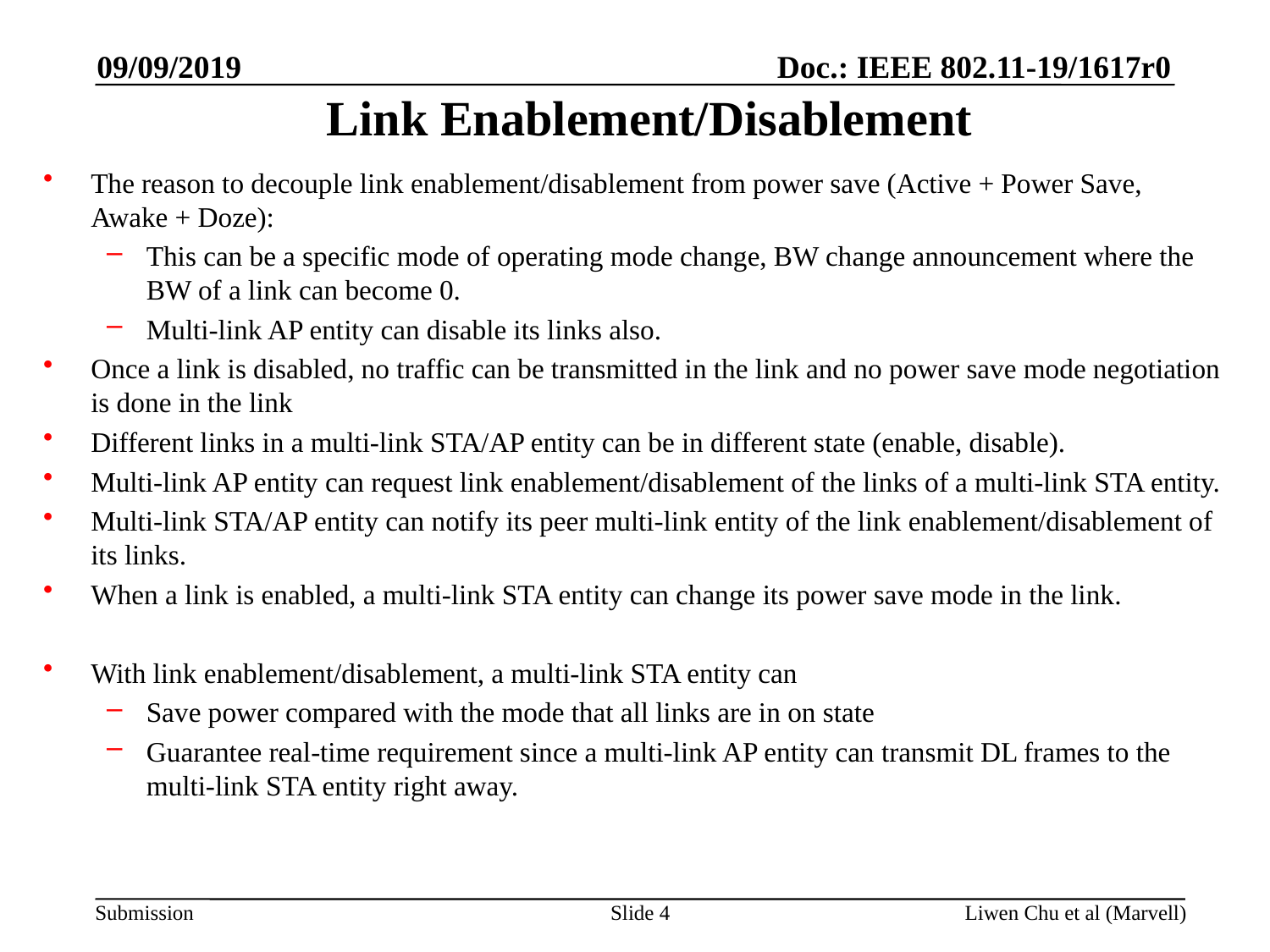

09/09/2019
# Link Enablement/Disablement
The reason to decouple link enablement/disablement from power save (Active + Power Save, Awake + Doze):
This can be a specific mode of operating mode change, BW change announcement where the BW of a link can become 0.
Multi-link AP entity can disable its links also.
Once a link is disabled, no traffic can be transmitted in the link and no power save mode negotiation is done in the link
Different links in a multi-link STA/AP entity can be in different state (enable, disable).
Multi-link AP entity can request link enablement/disablement of the links of a multi-link STA entity.
Multi-link STA/AP entity can notify its peer multi-link entity of the link enablement/disablement of its links.
When a link is enabled, a multi-link STA entity can change its power save mode in the link.

With link enablement/disablement, a multi-link STA entity can
Save power compared with the mode that all links are in on state
Guarantee real-time requirement since a multi-link AP entity can transmit DL frames to the multi-link STA entity right away.
Slide 4
Liwen Chu et al (Marvell)